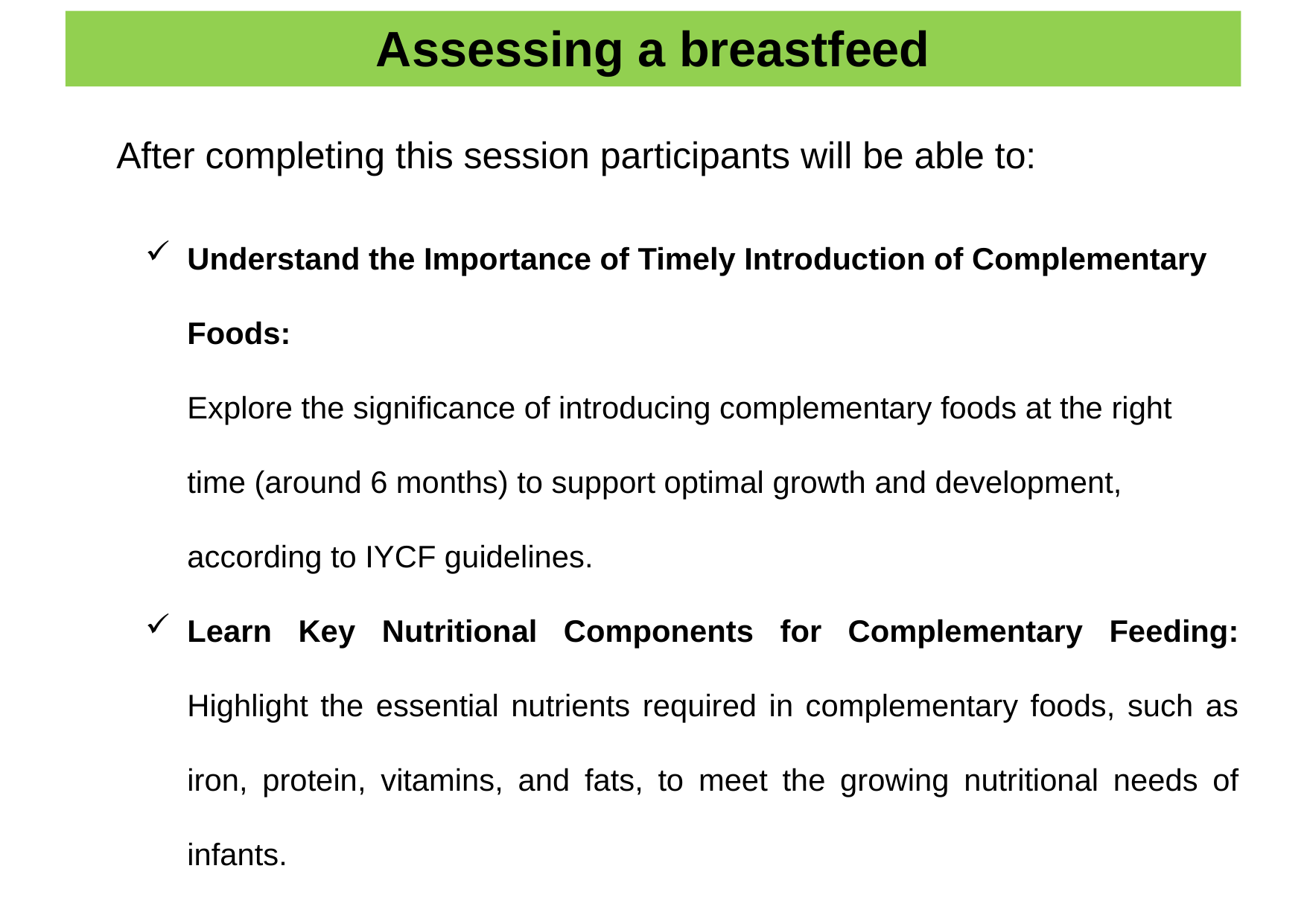

# Assessing a breastfeed
	After completing this session participants will be able to:

Understand the Importance of Timely Introduction of Complementary Foods:
Explore the significance of introducing complementary foods at the right time (around 6 months) to support optimal growth and development, according to IYCF guidelines.
Learn Key Nutritional Components for Complementary Feeding:
Highlight the essential nutrients required in complementary foods, such as iron, protein, vitamins, and fats, to meet the growing nutritional needs of infants.